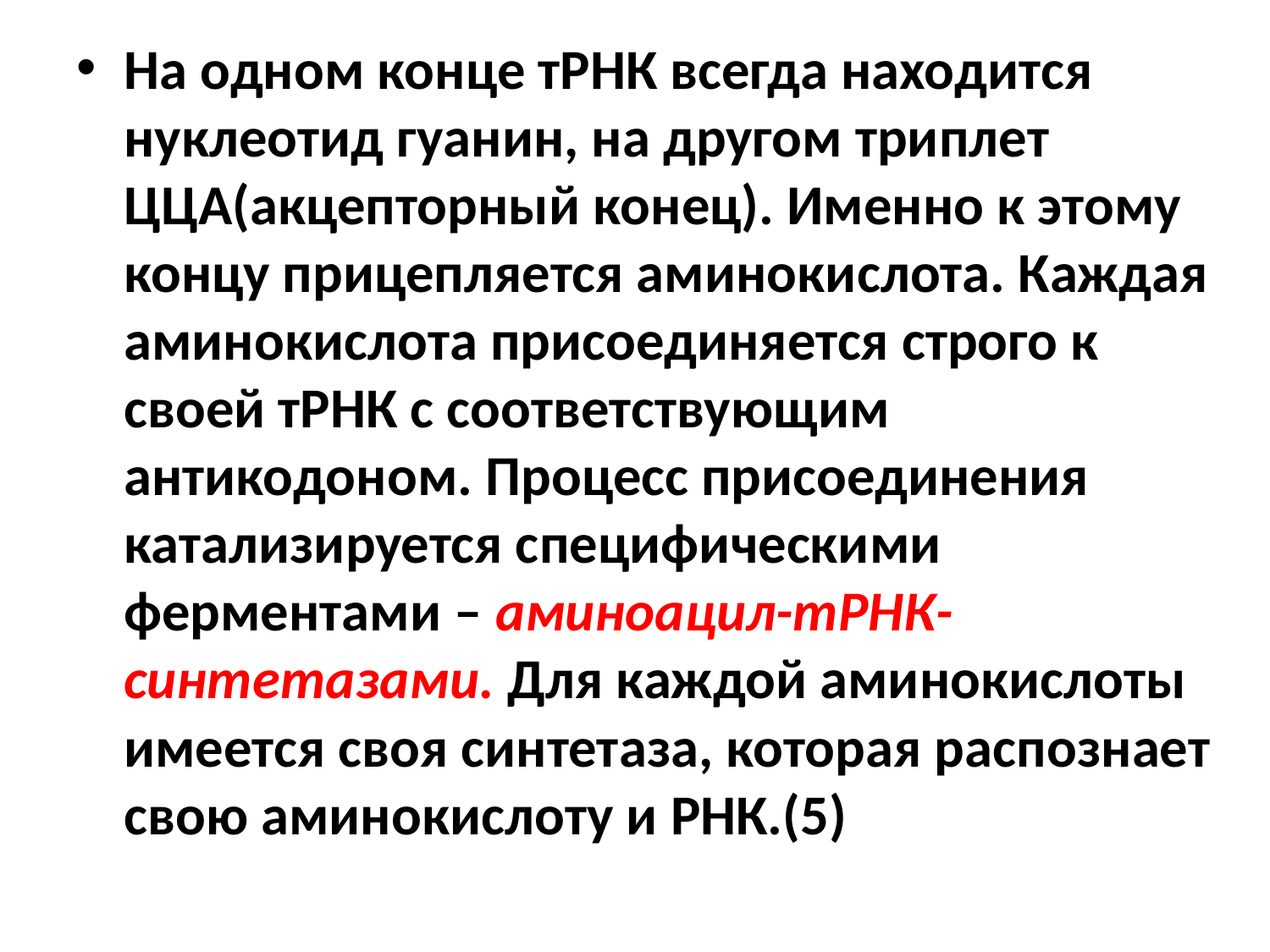

На одном конце тРНК всегда находится нуклеотид гуанин, на другом триплет ЦЦА(акцепторный конец). Именно к этому концу прицепляется аминокислота. Каждая аминокислота присоединяется строго к своей тРНК с соответствующим антикодоном. Процесс присоединения катализируется специфическими ферментами – аминоацил-тРНК-синтетазами. Для каждой аминокислоты имеется своя синтетаза, которая распознает свою аминокислоту и РНК.(5)